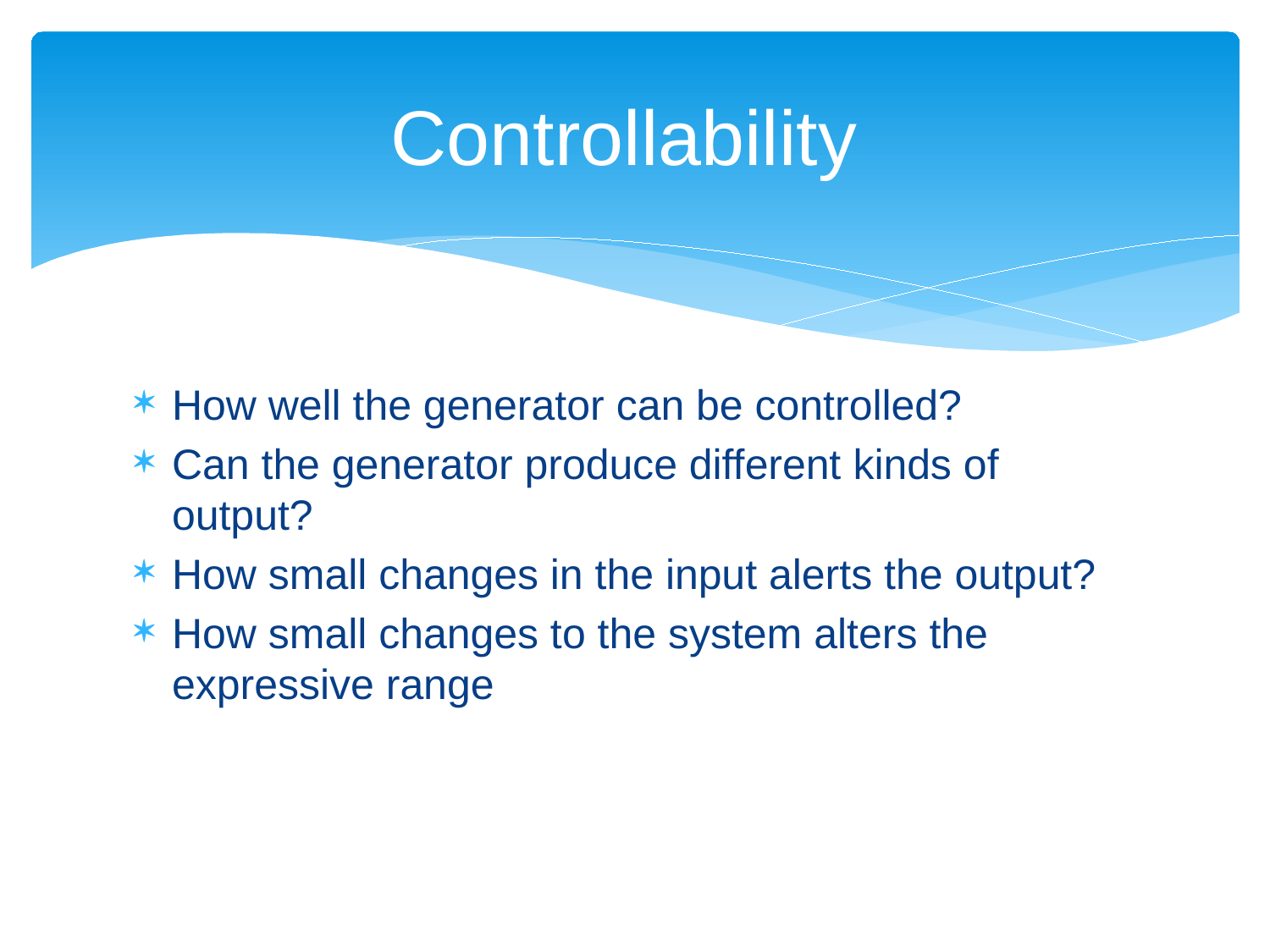

# Controllability
How well the generator can be controlled?
Can the generator produce different kinds of output?
How small changes in the input alerts the output?
How small changes to the system alters the expressive range